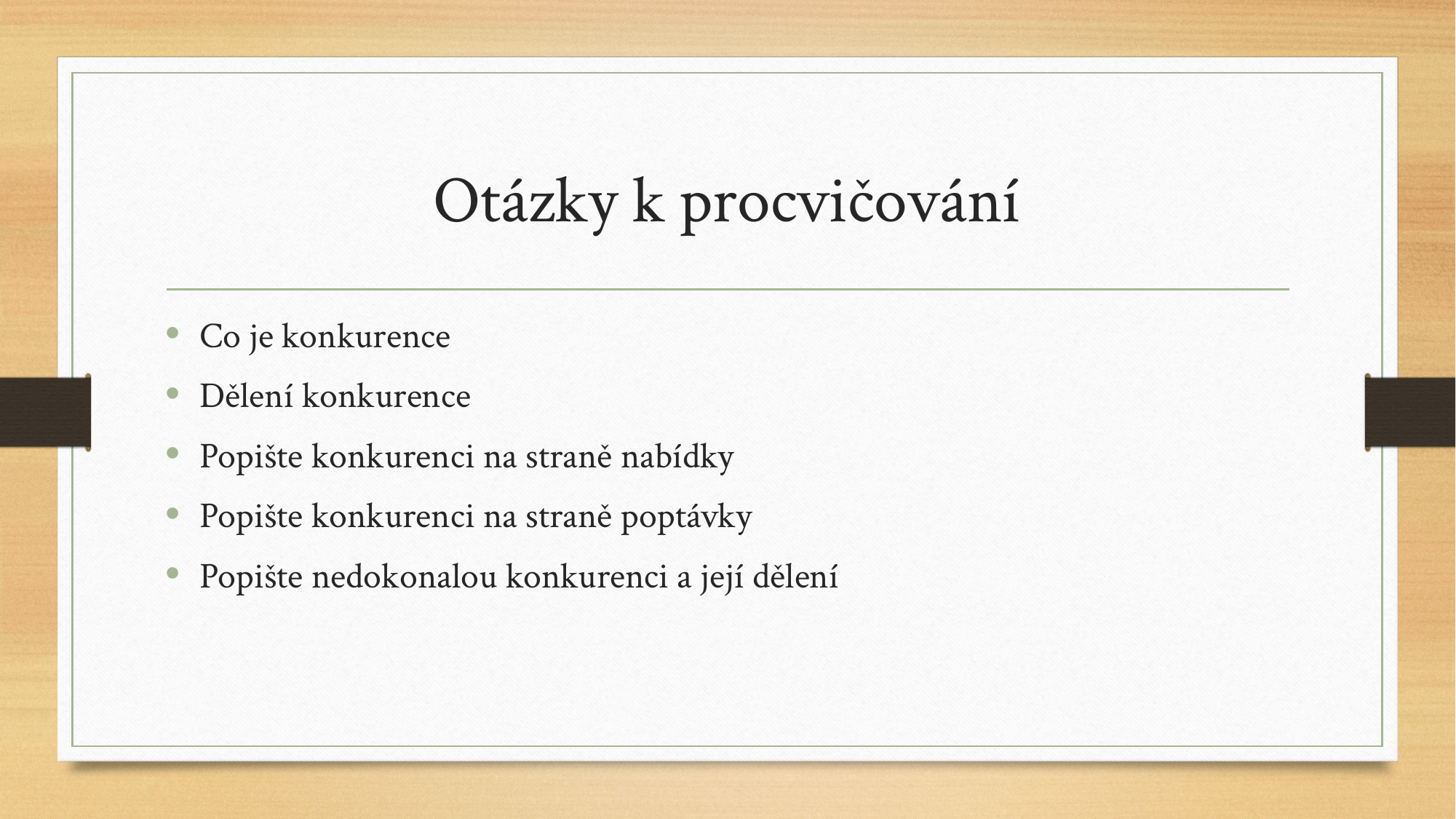

# Otázky k procvičování
Co je konkurence
Dělení konkurence
Popište konkurenci na straně nabídky
Popište konkurenci na straně poptávky
Popište nedokonalou konkurenci a její dělení